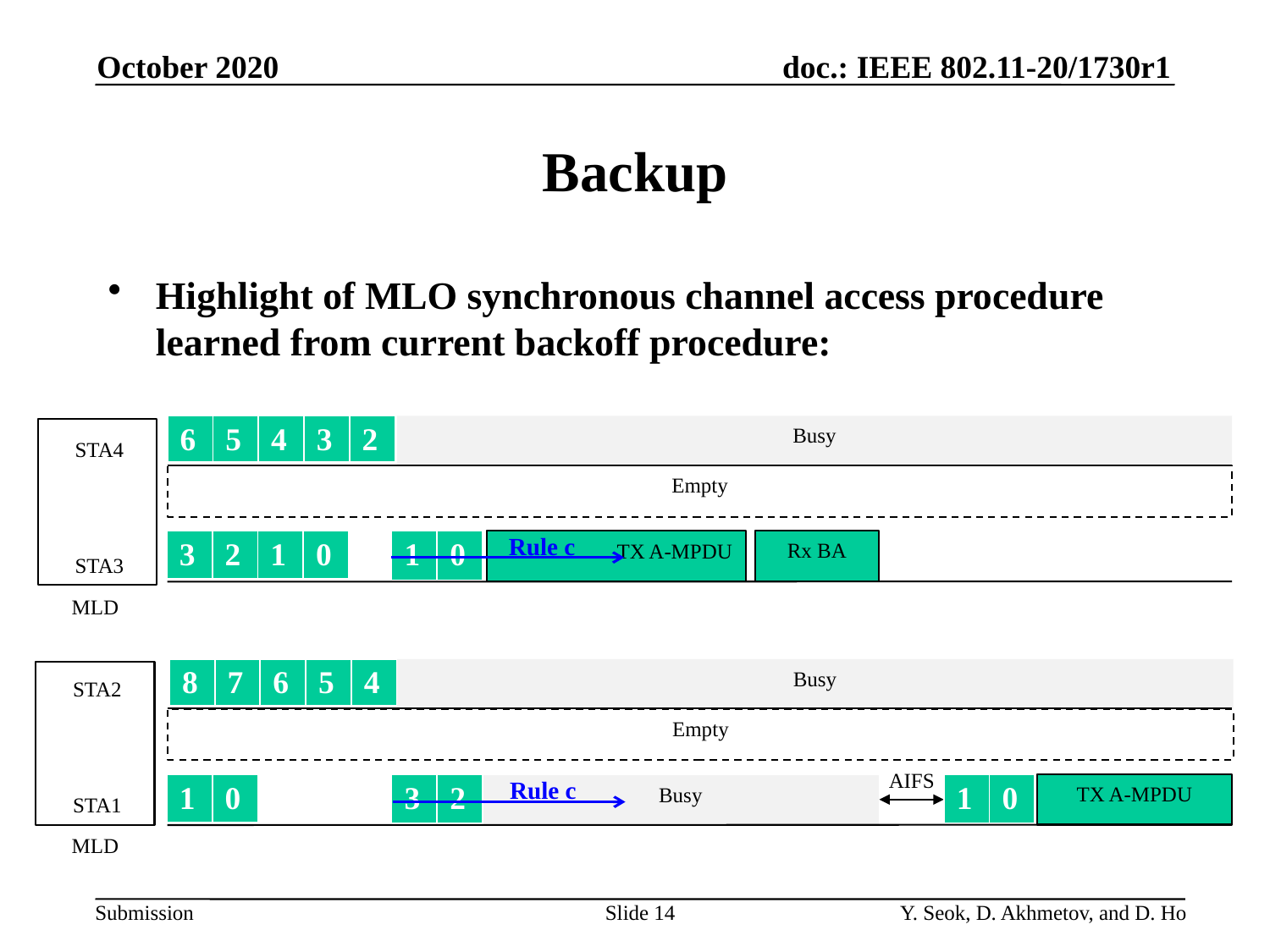

October 2020
# Backup
Highlight of MLO synchronous channel access procedure learned from current backoff procedure:
| 6 | 5 | 4 | 3 | 2 |
| --- | --- | --- | --- | --- |
Busy

STA4
Empty
Rule c
Rx BA
| 1 | 0 |
| --- | --- |
                      TX A-MPDU
| 3 | 2 | 1 | 0 |
| --- | --- | --- | --- |
STA3
MLD
| 8 | 7 | 6 | 5 | 4 |
| --- | --- | --- | --- | --- |
Busy

STA2
Empty
AIFS
Rule c
| 3 | 2 |
| --- | --- |
| 1 | 0 |
| --- | --- |
| 1 | 0 |
| --- | --- |
TX A-MPDU
Busy
STA1
MLD
Slide 14
Y. Seok, D. Akhmetov, and D. Ho